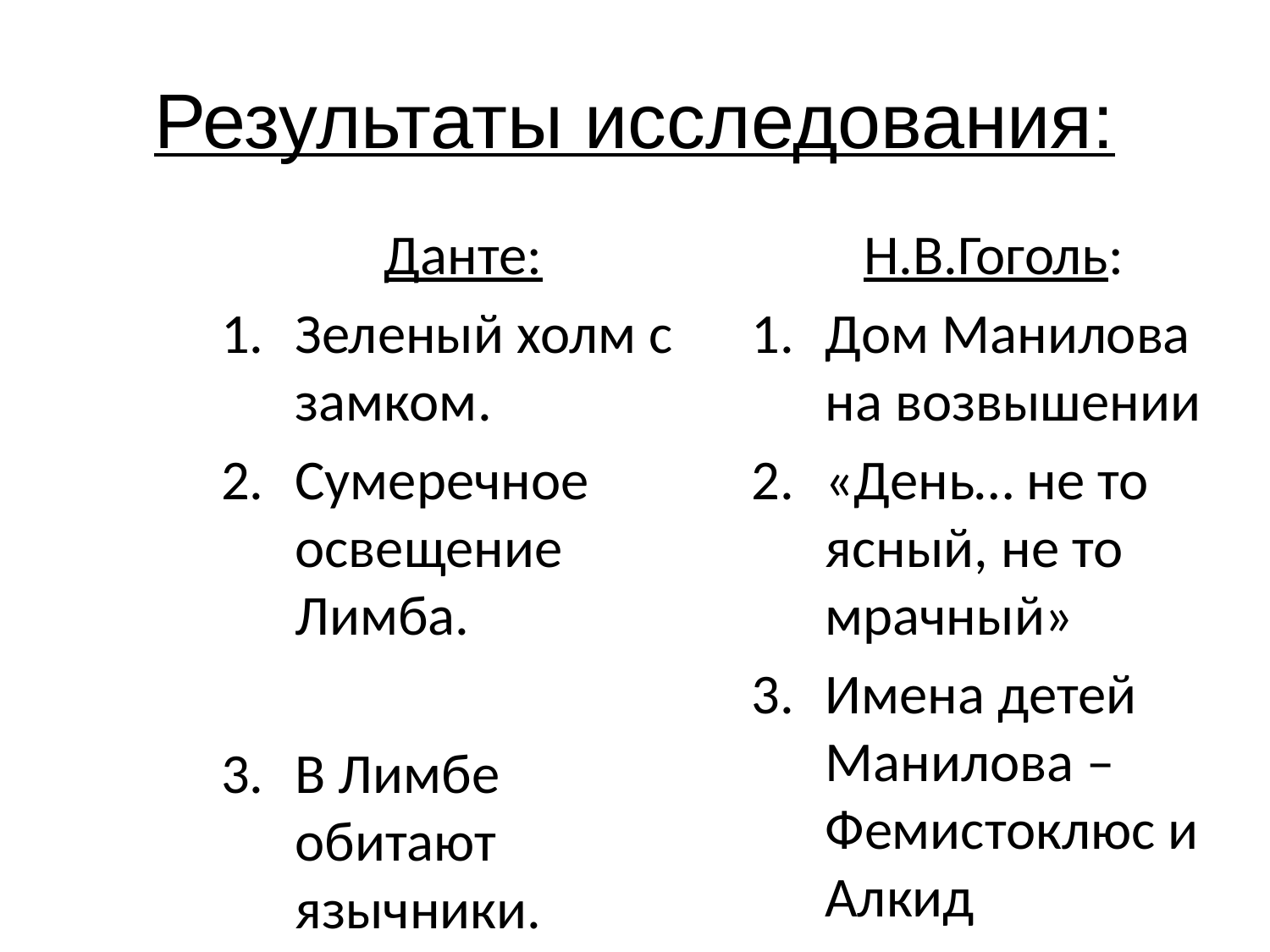

# Результаты исследования:
Данте:
Зеленый холм с замком.
Сумеречное освещение Лимба.

В Лимбе обитают язычники.
Н.В.Гоголь:
Дом Манилова на возвышении
«День… не то ясный, не то мрачный»
Имена детей Манилова – Фемистоклюс и Алкид